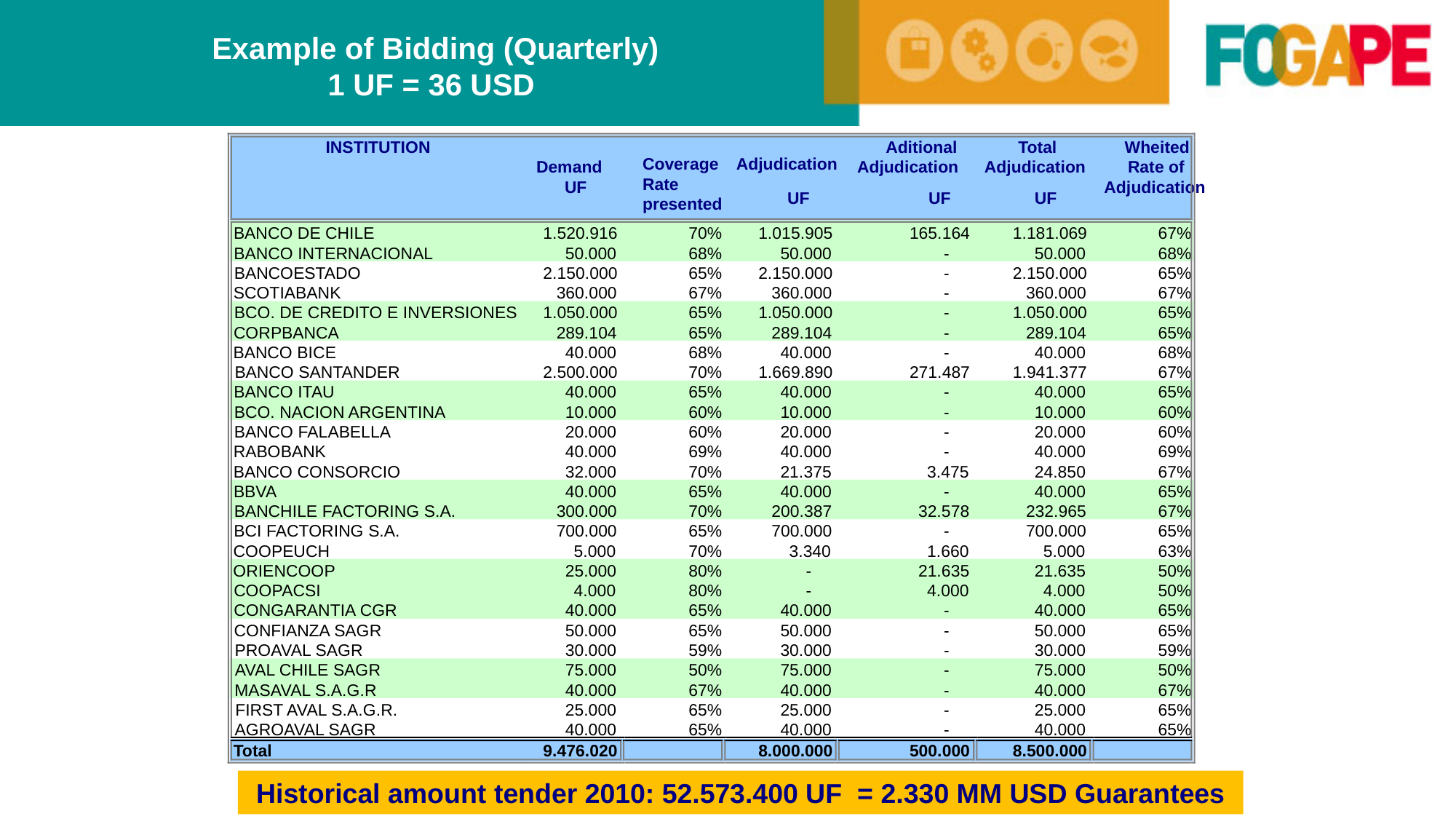

# Example of Bidding (Quarterly) 1 UF = 36 USD

INSTITUTION

 Aditional
 Total
 Wheited
Coverage
Rate
presented
Adjudication
Demand
      UF
Adjudication
Adjudication
     Rate of
Adjudication
UF
 UF
UF

BANCO DE CHILE

1.520.916
70%

1.015.905

165.164

1.181.069
67%
BANCO INTERNACIONAL

50.000
68%

50.000

-

50.000
68%

BANCOESTADO

2.150.000
65%

2.150.000

-

2.150.000
65%
SCOTIABANK

360.000
67%

360.000

-

360.000
67%

BCO. DE CREDITO E INVERSIONES

1.050.000
65%

1.050.000

-

1.050.000
65%
CORPBANCA

289.104
65%

289.104

-

289.104
65%

BANCO BICE

40.000
68%

40.000

-

40.000
68%
BANCO SANTANDER

2.500.000
70%

1.669.890

271.487

1.941.377
67%

BANCO ITAU

40.000
65%

40.000

-

40.000
65%
BCO. NACION ARGENTINA

10.000
60%

10.000

-

10.000
60%

BANCO FALABELLA

20.000
60%

20.000

-

20.000
60%
RABOBANK

40.000

69%

40.000

-

40.000
69%
BANCO CONSORCIO

32.000
70%

21.375

3.475

24.850
67%
BBVA

40.000
65%

40.000

-

40.000
65%
BANCHILE FACTORING S.A.

300.000
70%

200.387

32.578

232.965
67%
BCI FACTORING S.A.

700.000
65%

700.000

-

700.000
65%
COOPEUCH

5.000
70%

3.340

1.660

5.000
63%
ORIENCOOP

25.000
80%

-

21.635

21.635
50%
COOPACSI

4.000
80%

-

4.000

4.000
50%
CONGARANTIA CGR

40.000
65%

40.000

-

40.000
65%
CONFIANZA SAGR

50.000
65%

50.000

-

50.000
65%
PROAVAL SAGR

30.000
59%

30.000

-

30.000
59%
AVAL CHILE SAGR

75.000
50%

75.000

-

75.000
50%
MASAVAL S.A.G.R

40.000
67%

40.000

-

40.000
67%
FIRST AVAL S.A.G.R.

25.000
65%

25.000

-

25.000
65%
AGROAVAL SAGR

40.000
65%

40.000

-

40.000
65%

Total

9.476.020

8.000.000

500.000

8.500.000

 Historical amount tender 2010: 52.573.400 UF  = 2.330 MM USD Guarantees